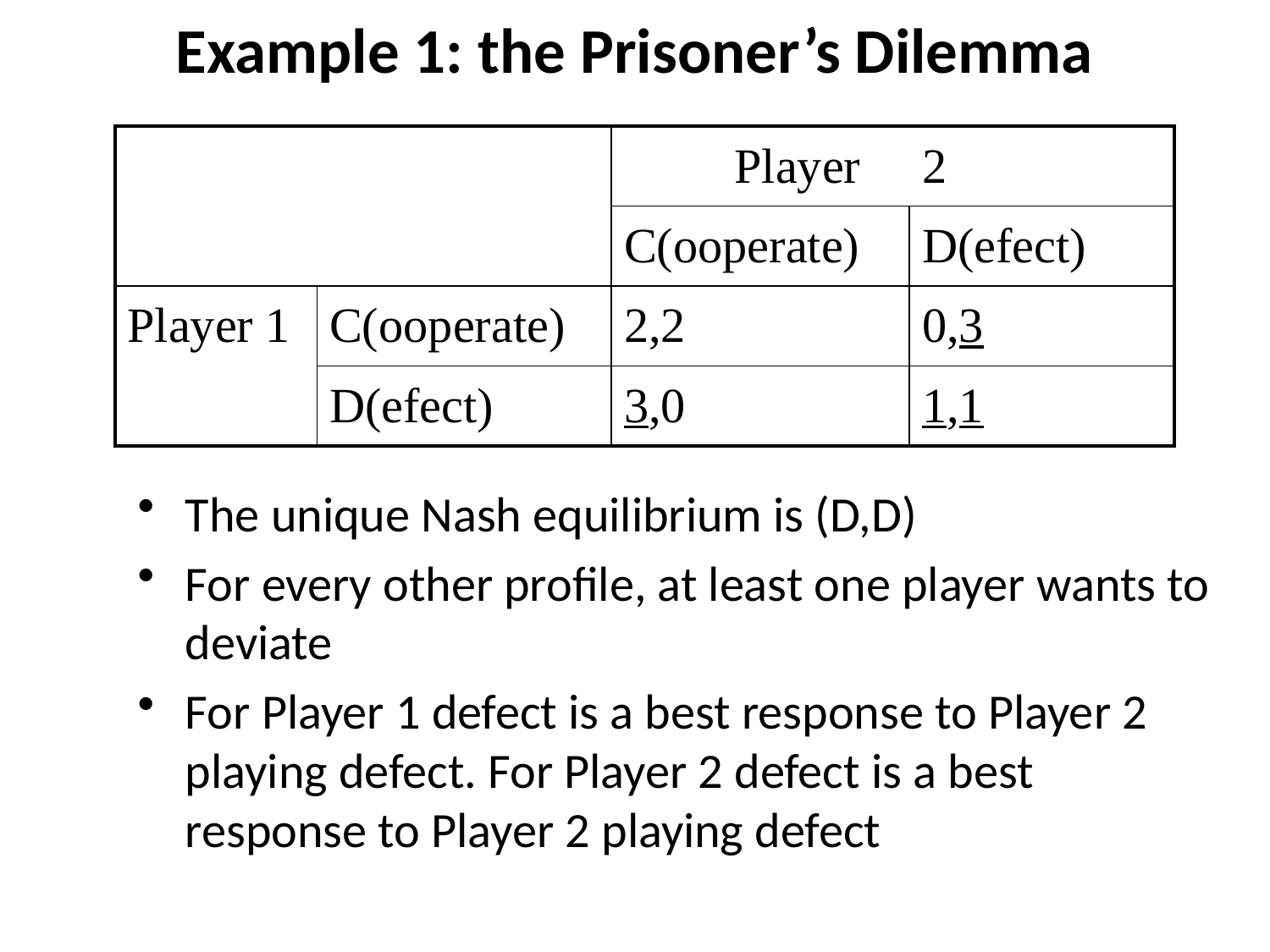

# Example 1: the Prisoner’s Dilemma
|  |  | Player | 2 |
| --- | --- | --- | --- |
|  |  | C(ooperate) | D(efect) |
| Player 1 | C(ooperate) | 2,2 | 0,3 |
|  | D(efect) | 3,0 | 1,1 |

The unique Nash equilibrium is (D,D)
For every other profile, at least one player wants to deviate
For Player 1 defect is a best response to Player 2 playing defect. For Player 2 defect is a best response to Player 2 playing defect